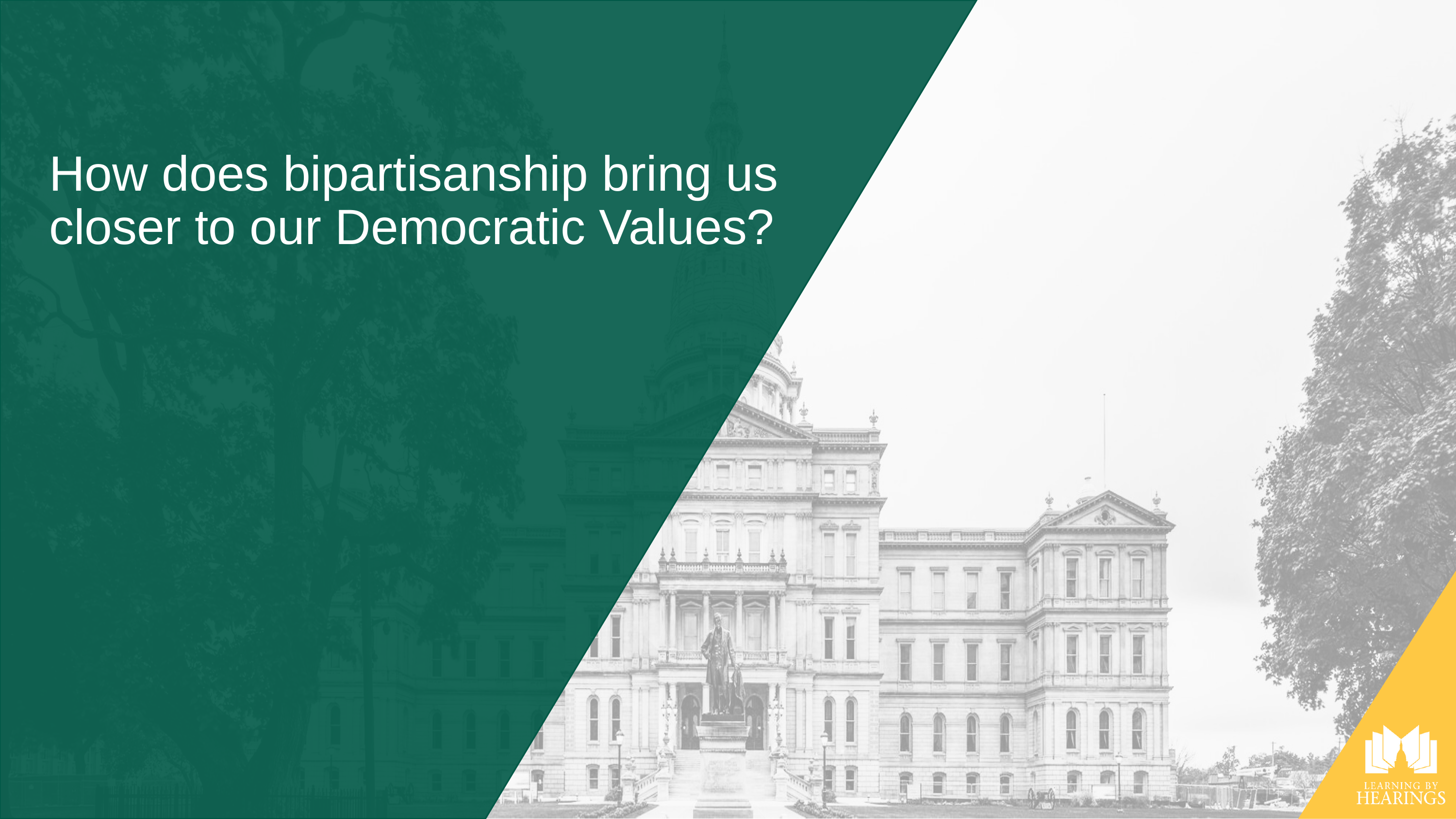

# How does bipartisanship bring us closer to our Democratic Values?